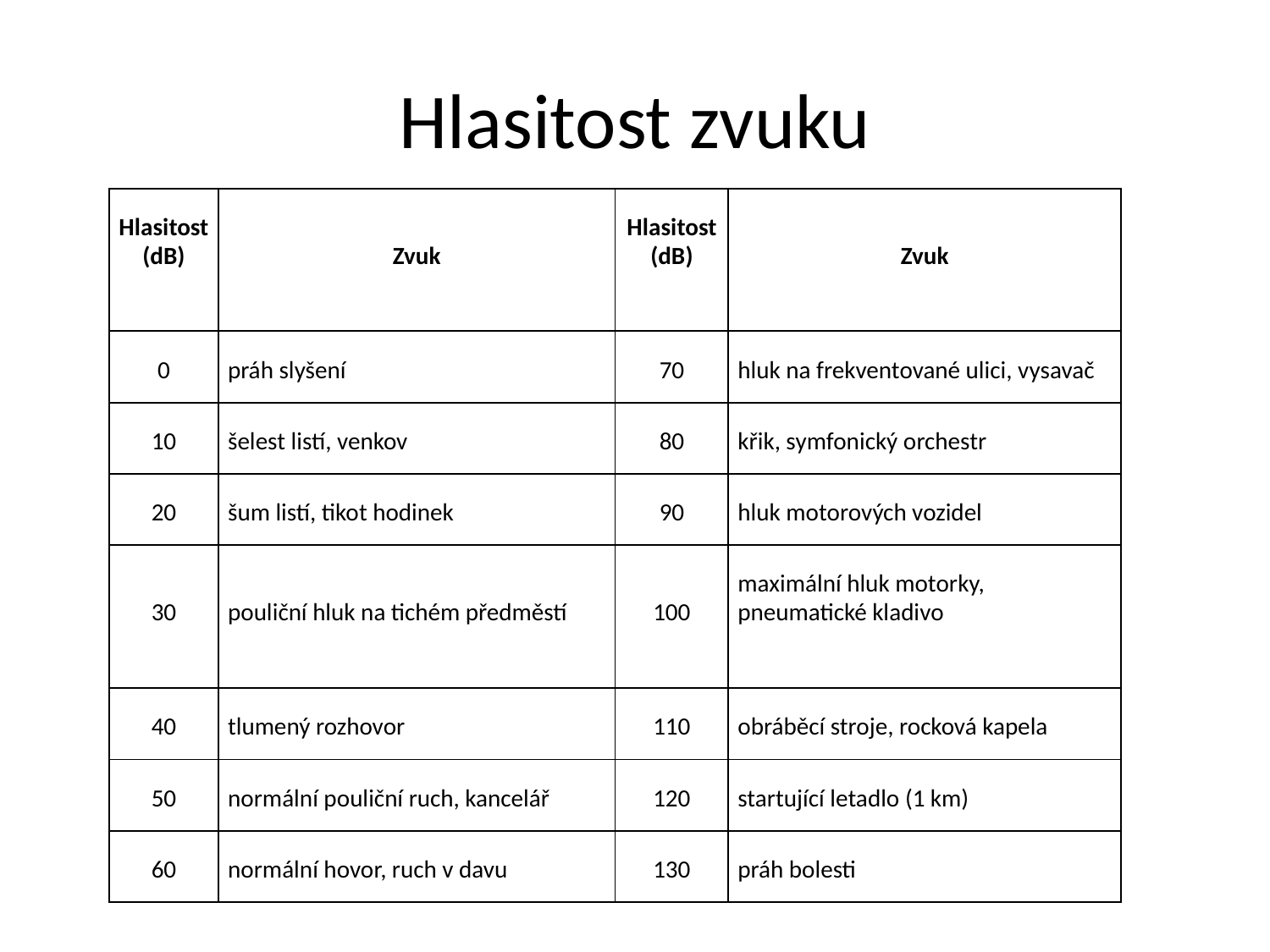

# Hlasitost zvuku
| Hlasitost (dB) | Zvuk | Hlasitost (dB) | Zvuk |
| --- | --- | --- | --- |
| 0 | práh slyšení | 70 | hluk na frekventované ulici, vysavač |
| 10 | šelest listí, venkov | 80 | křik, symfonický orchestr |
| 20 | šum listí, tikot hodinek | 90 | hluk motorových vozidel |
| 30 | pouliční hluk na tichém předměstí | 100 | maximální hluk motorky, pneumatické kladivo |
| 40 | tlumený rozhovor | 110 | obráběcí stroje, rocková kapela |
| 50 | normální pouliční ruch, kancelář | 120 | startující letadlo (1 km) |
| 60 | normální hovor, ruch v davu | 130 | práh bolesti |